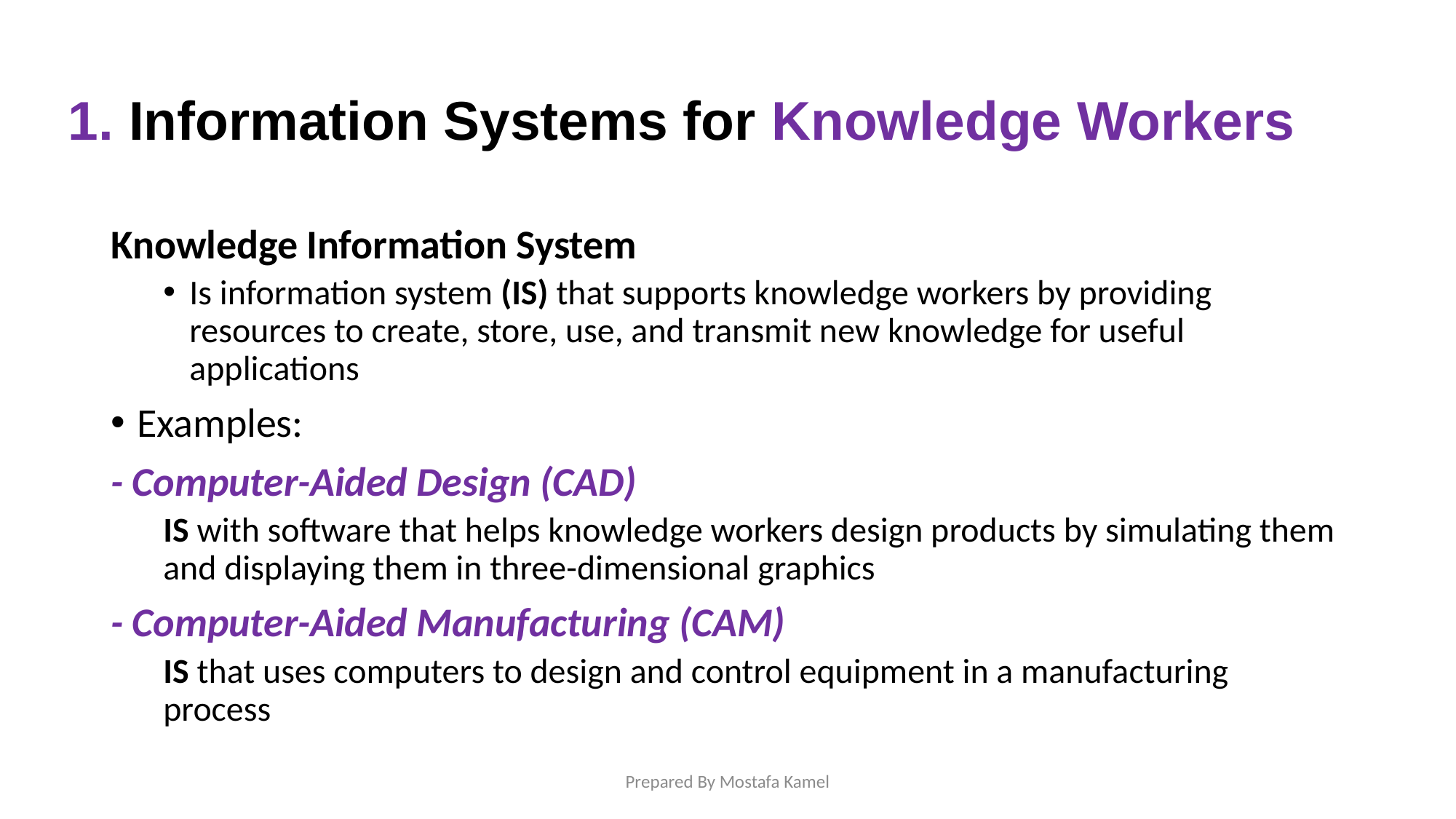

# 1. Information Systems for Knowledge Workers
Knowledge Information System
Is information system (IS) that supports knowledge workers by providing resources to create, store, use, and transmit new knowledge for useful applications
Examples:
- Computer-Aided Design (CAD)
IS with software that helps knowledge workers design products by simulating them and displaying them in three-dimensional graphics
- Computer-Aided Manufacturing (CAM)
IS that uses computers to design and control equipment in a manufacturing process

Prepared By Mostafa Kamel